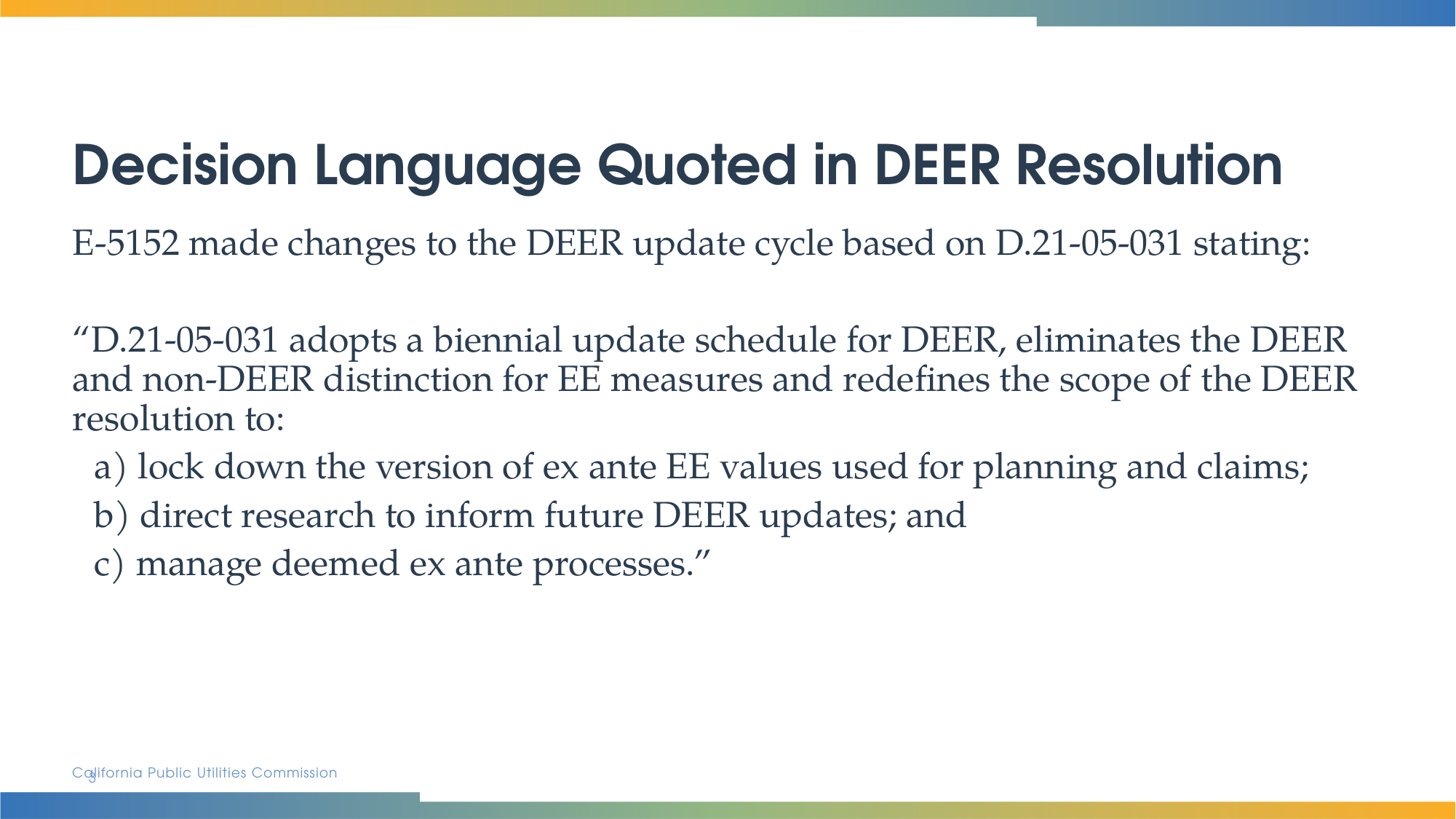

# Decision Language Quoted in DEER Resolution
E-5152 made changes to the DEER update cycle based on D.21-05-031 stating:

“D.21-05-031 adopts a biennial update schedule for DEER, eliminates the DEER and non-DEER distinction for EE measures and redefines the scope of the DEER resolution to:
a) lock down the version of ex ante EE values used for planning and claims;
b) direct research to inform future DEER updates; and
c) manage deemed ex ante processes.”

3